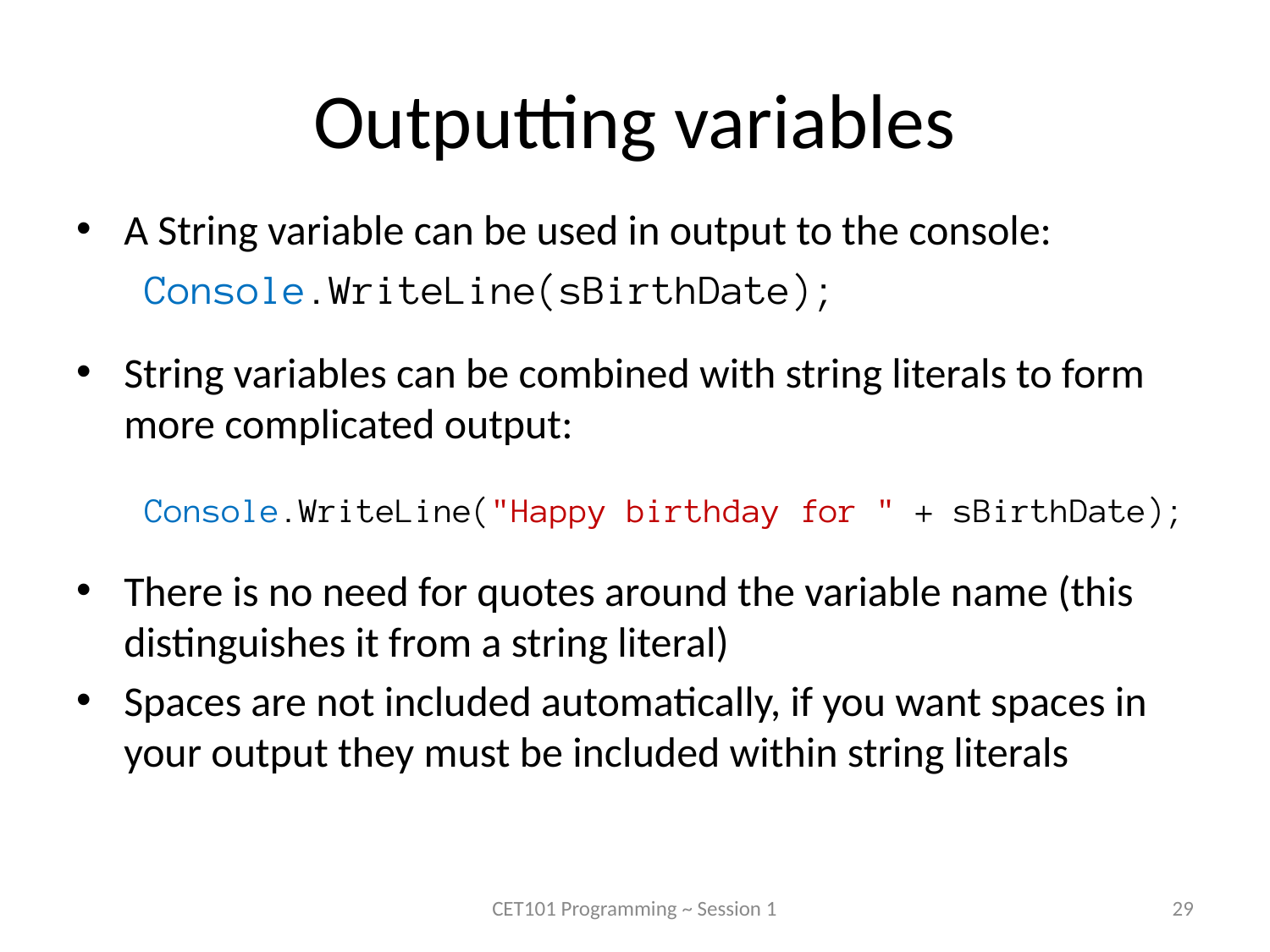

# Outputting variables
A String variable can be used in output to the console:
   Console.WriteLine(sBirthDate);

String variables can be combined with string literals to form more complicated output:

   Console.WriteLine("Happy birthday for " + sBirthDate);

There is no need for quotes around the variable name (this distinguishes it from a string literal)
Spaces are not included automatically, if you want spaces in your output they must be included within string literals

CET101 Programming ~ Session 1
29